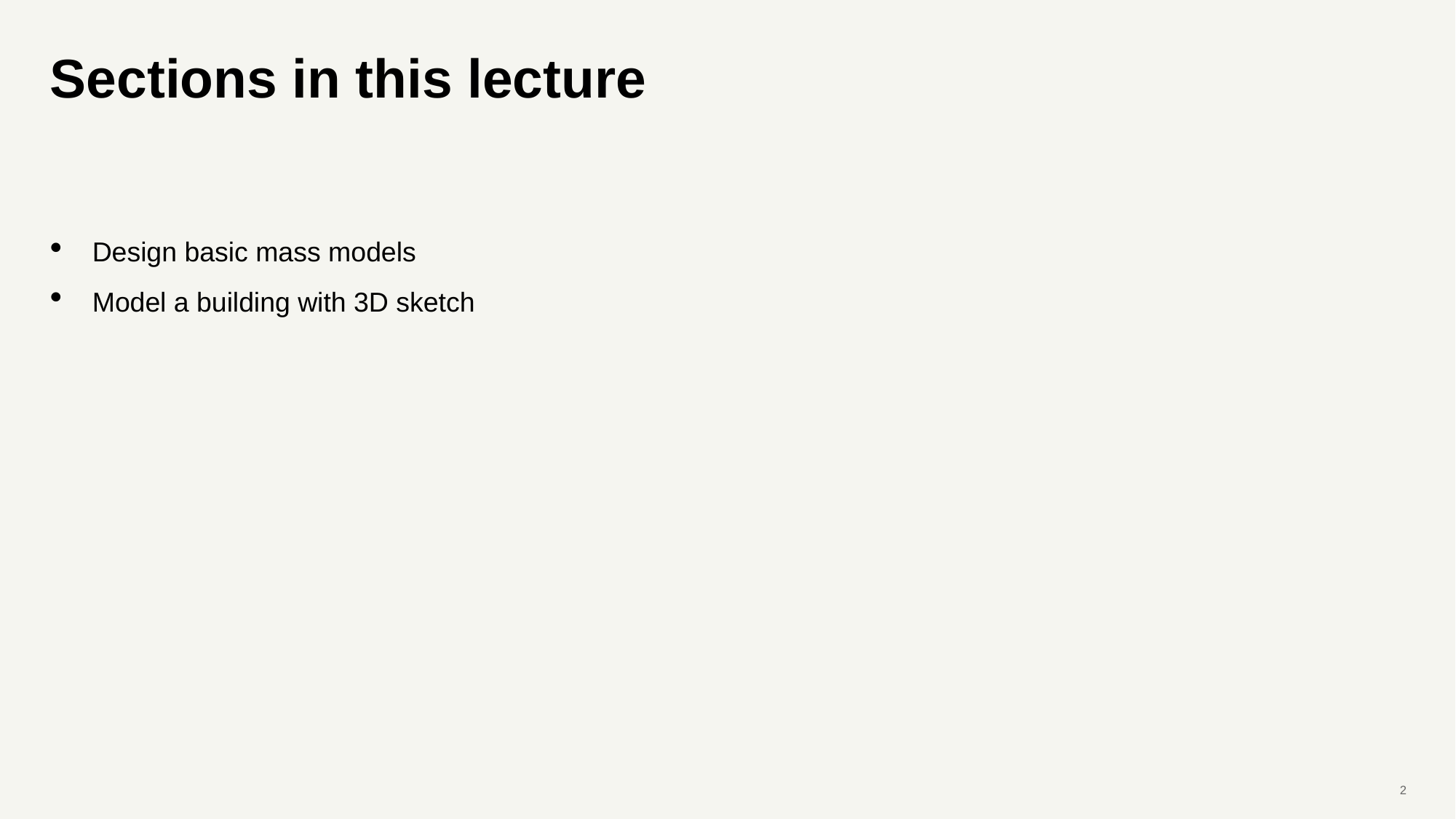

# Sections in this lecture

Design basic mass models
Model a building with 3D sketch
2